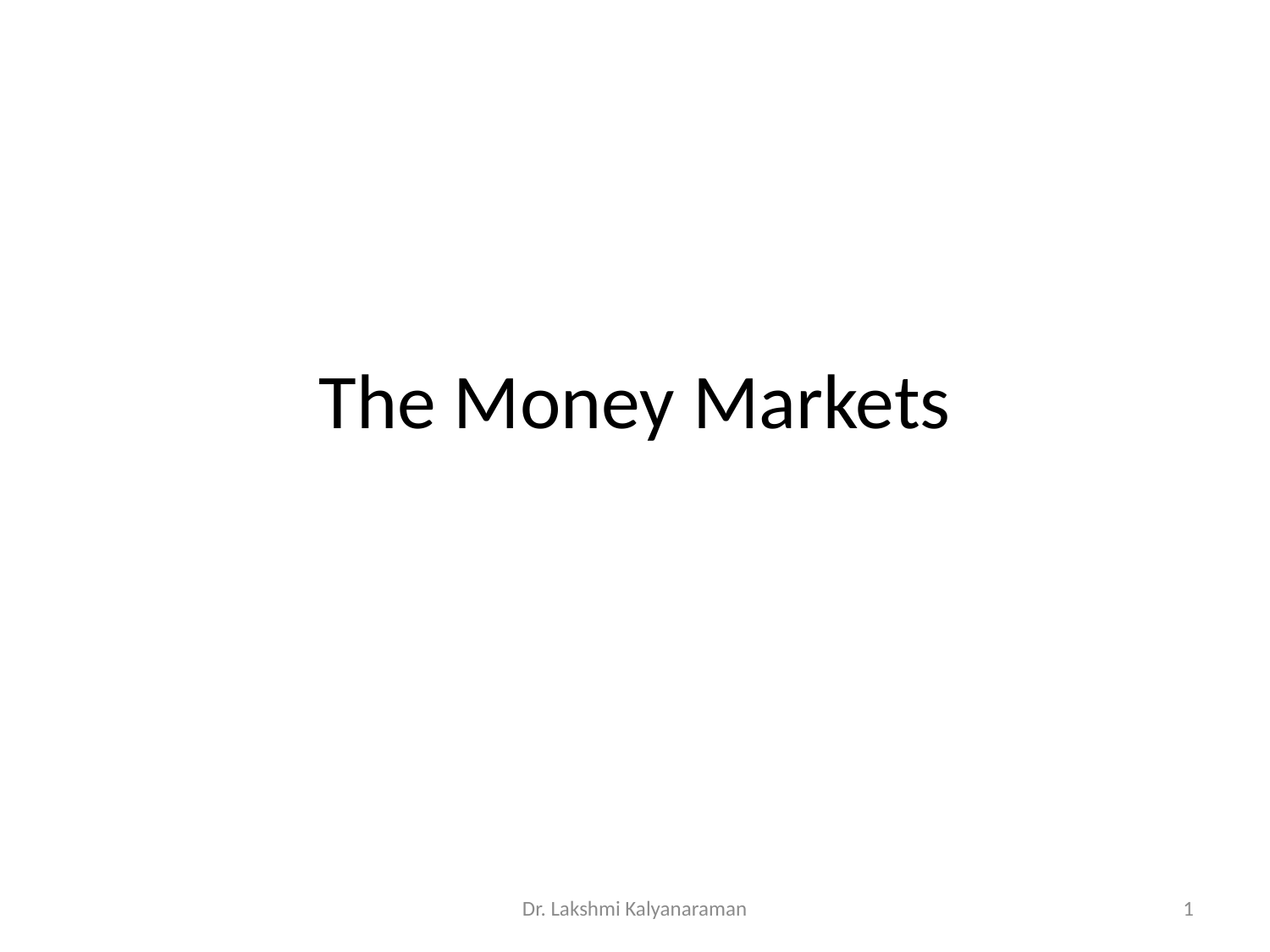

# The Money Markets
Dr. Lakshmi Kalyanaraman
1